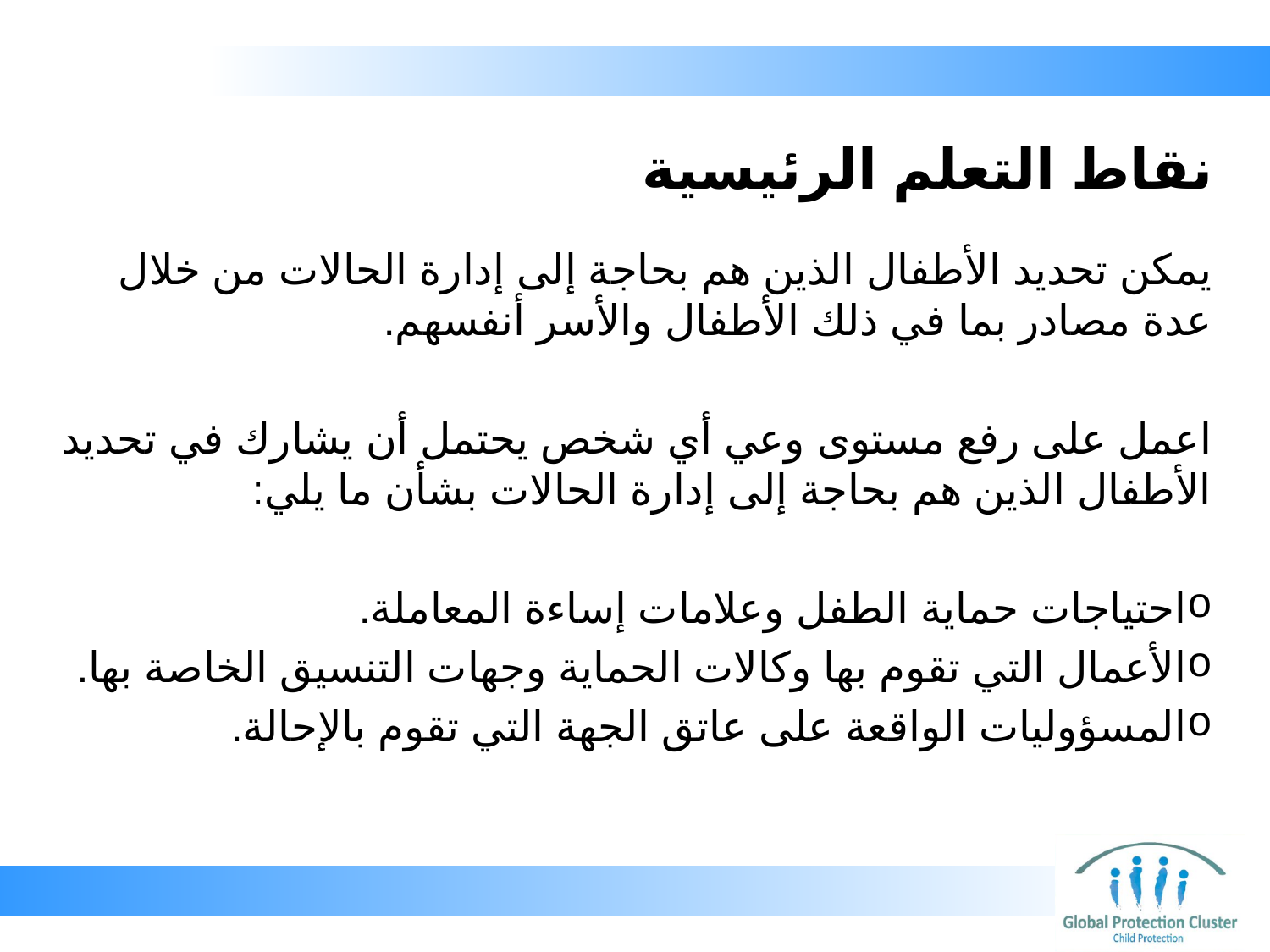

# نقاط التعلم الرئيسية
يمكن تحديد الأطفال الذين هم بحاجة إلى إدارة الحالات من خلال عدة مصادر بما في ذلك الأطفال والأسر أنفسهم.

اعمل على رفع مستوى وعي أي شخص يحتمل أن يشارك في تحديد الأطفال الذين هم بحاجة إلى إدارة الحالات بشأن ما يلي:

احتياجات حماية الطفل وعلامات إساءة المعاملة.
الأعمال التي تقوم بها وكالات الحماية وجهات التنسيق الخاصة بها.
المسؤوليات الواقعة على عاتق الجهة التي تقوم بالإحالة.